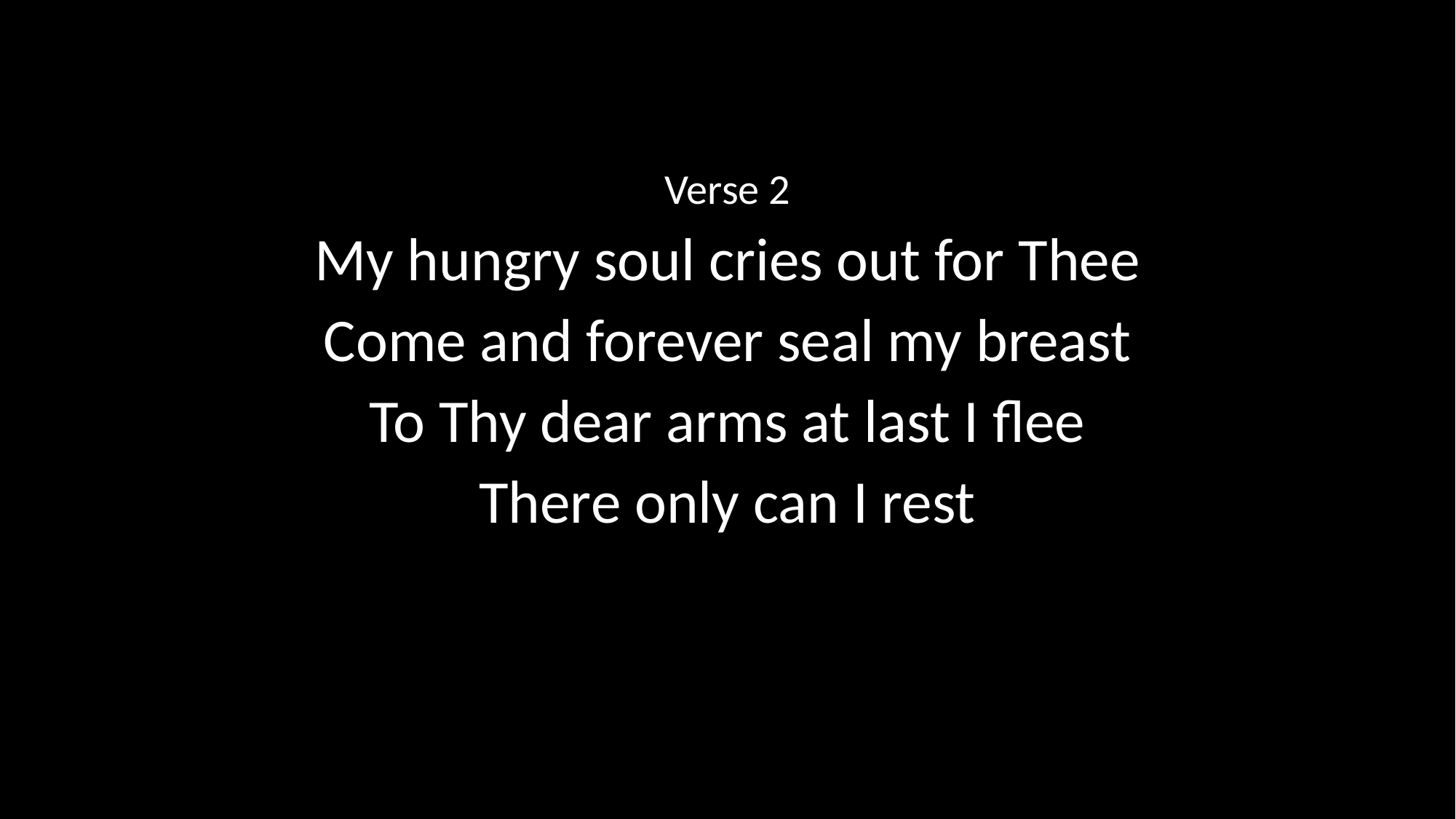

Verse 2
My hungry soul cries out for Thee
Come and forever seal my breast
To Thy dear arms at last I flee
There only can I rest